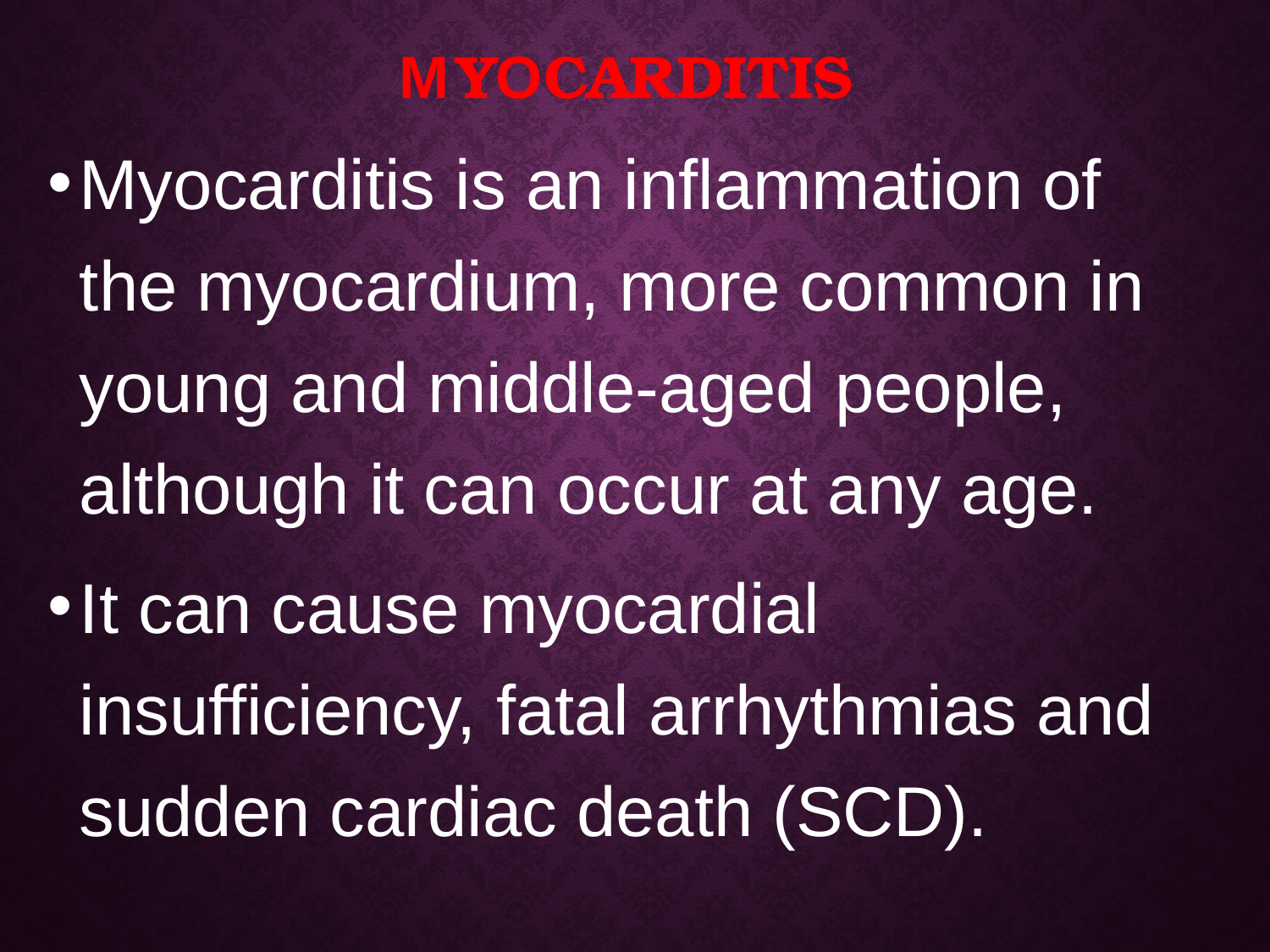

# MyOcARDITIS
Myocarditis is an inflammation of the myocardium, more common in young and middle-aged people, although it can occur at any age.
It can cause myocardial insufficiency, fatal arrhythmias and sudden cardiac death (SCD).